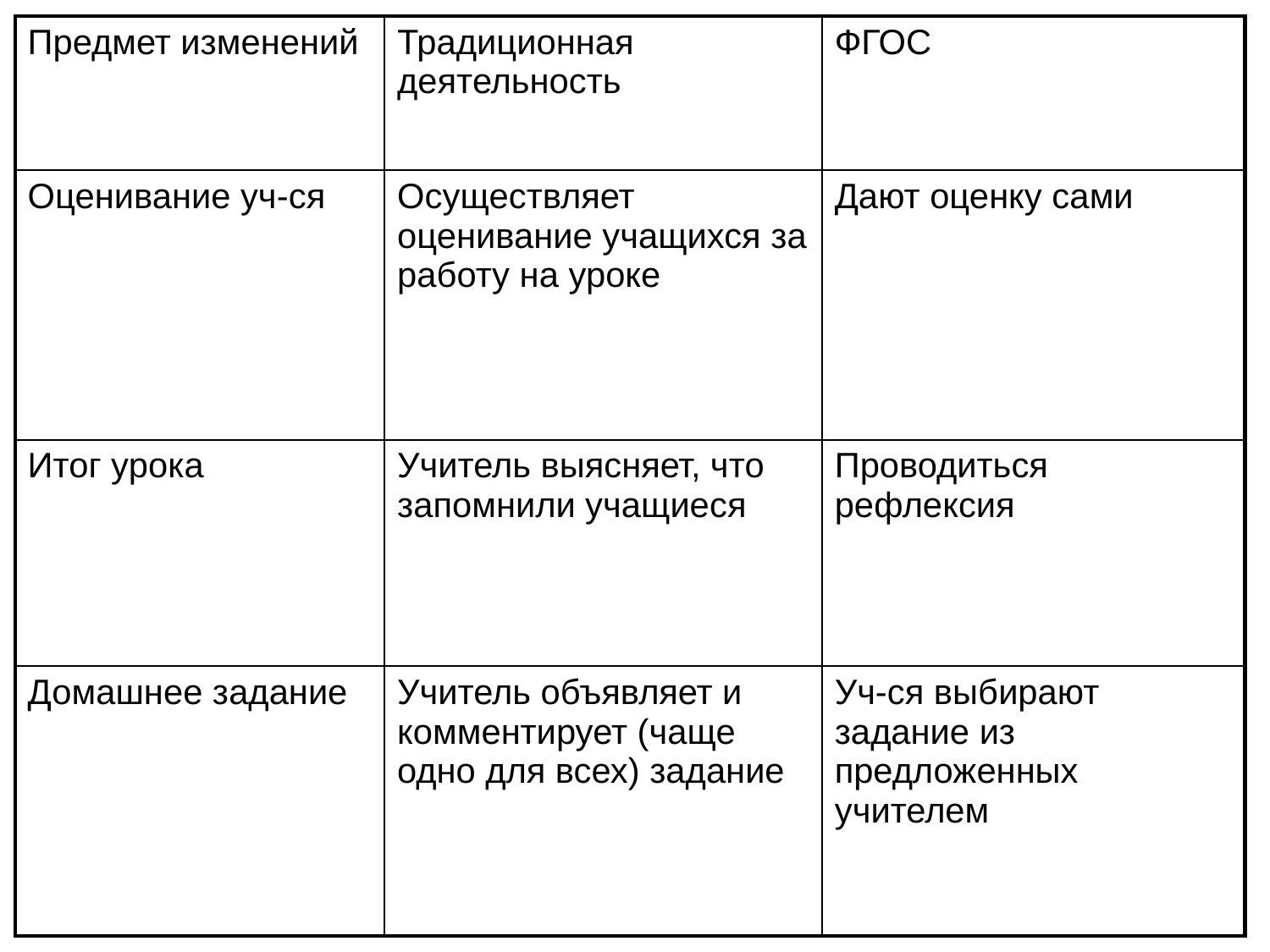

| Предмет изменений | Традиционная деятельность | ФГОС |
| --- | --- | --- |
| Оценивание уч-ся | Осуществляет оценивание учащихся за работу на уроке | Дают оценку сами |
| Итог урока | Учитель выясняет, что запомнили учащиеся | Проводиться рефлексия |
| Домашнее задание | Учитель объявляет и комментирует (чаще одно для всех) задание | Уч-ся выбирают задание из предложенных учителем |